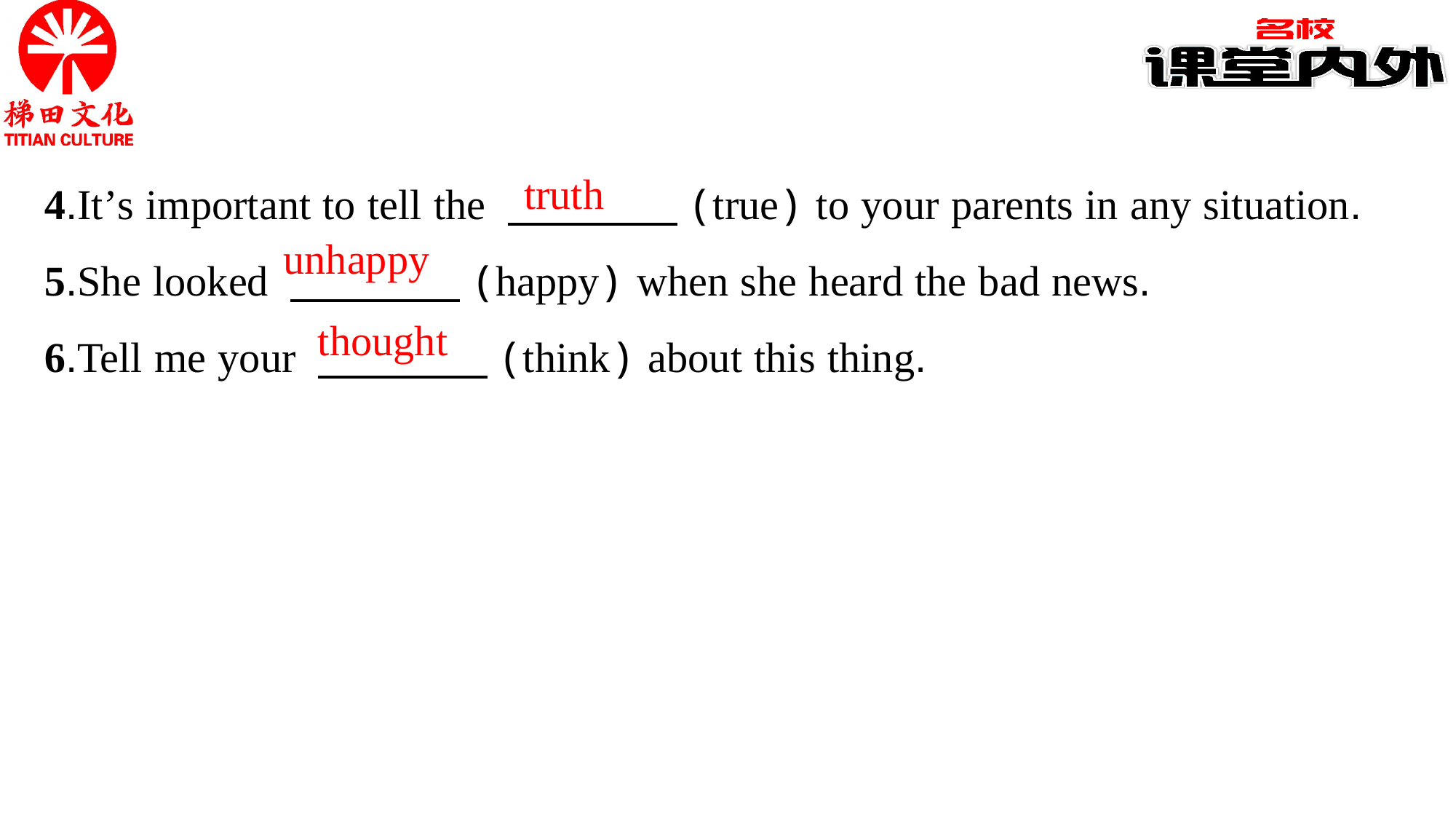

4.It’s important to tell the 　　　　(true) to your parents in any situation.
5.She looked 　　　　(happy) when she heard the bad news.
6.Tell me your 　　　　(think) about this thing.
truth
unhappy
thought